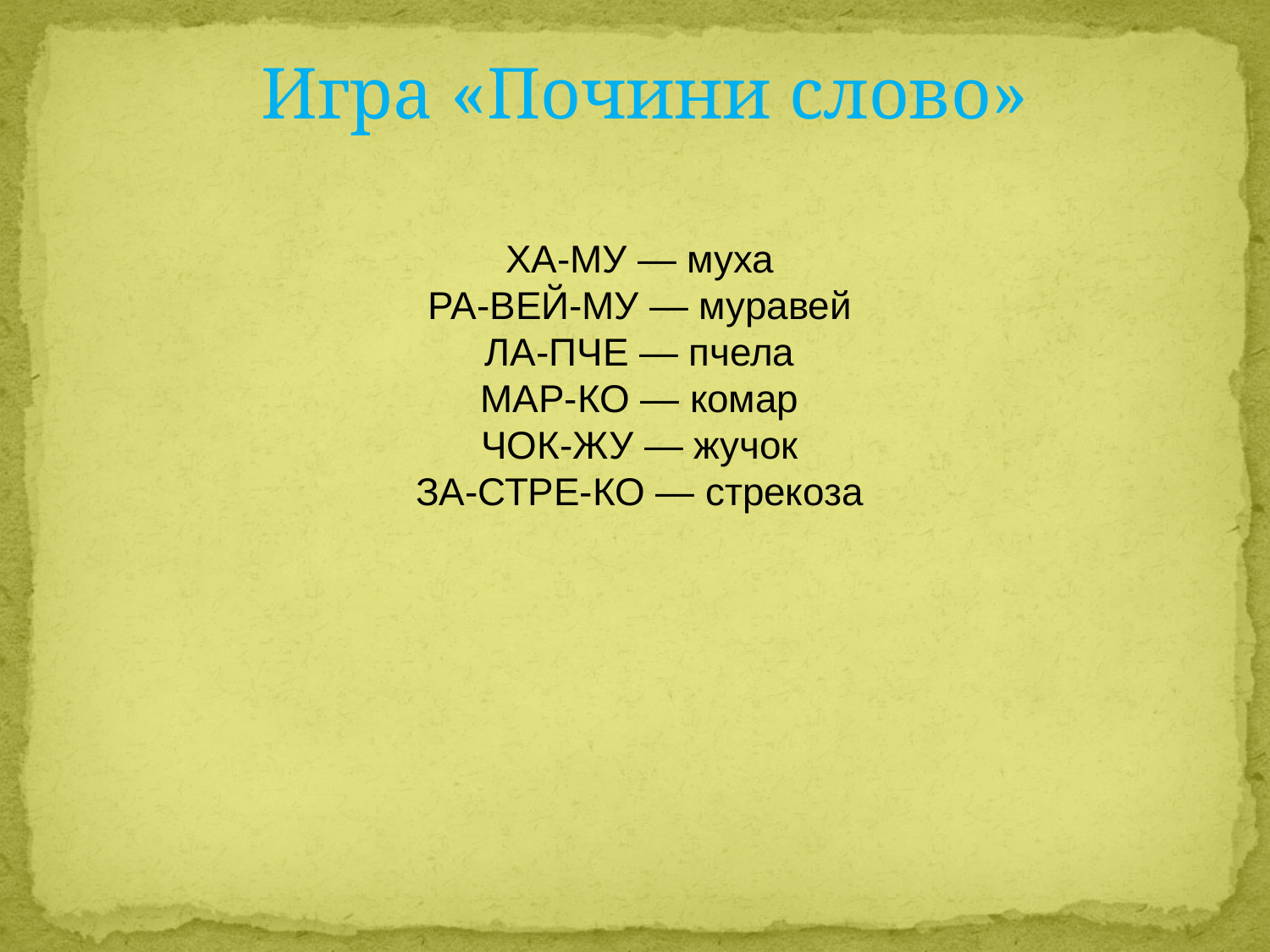

Игра «Почини слово»
ХА-МУ — муха
РА-ВЕЙ-МУ — муравей
ЛА-ПЧЕ — пчела
МАР-КО — комар
ЧОК-ЖУ — жучок
ЗА-СТРЕ-КО — стрекоза